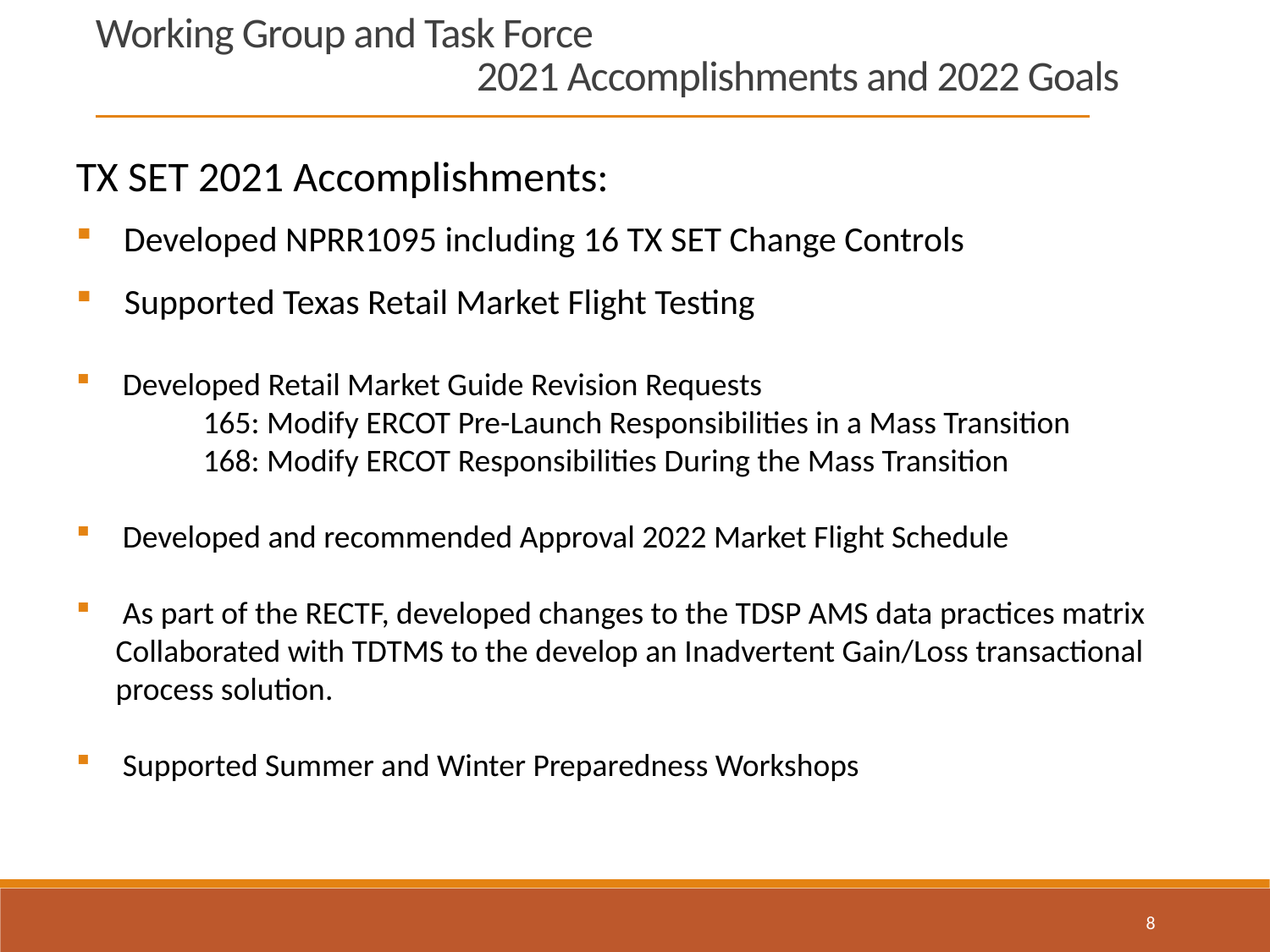

Working Group and Task Force
			2021 Accomplishments and 2022 Goals

TX SET 2021 Accomplishments:
Developed NPRR1095 including 16 TX SET Change Controls
    Supported Texas Retail Market Flight Testing

 Developed Retail Market Guide Revision Requests
	165: Modify ERCOT Pre-Launch Responsibilities in a Mass Transition
	168: Modify ERCOT Responsibilities During the Mass Transition

 Developed and recommended Approval 2022 Market Flight Schedule

 As part of the RECTF, developed changes to the TDSP AMS data practices matrix   Collaborated with TDTMS to the develop an Inadvertent Gain/Loss transactional process solution.

 Supported Summer and Winter Preparedness Workshops

8